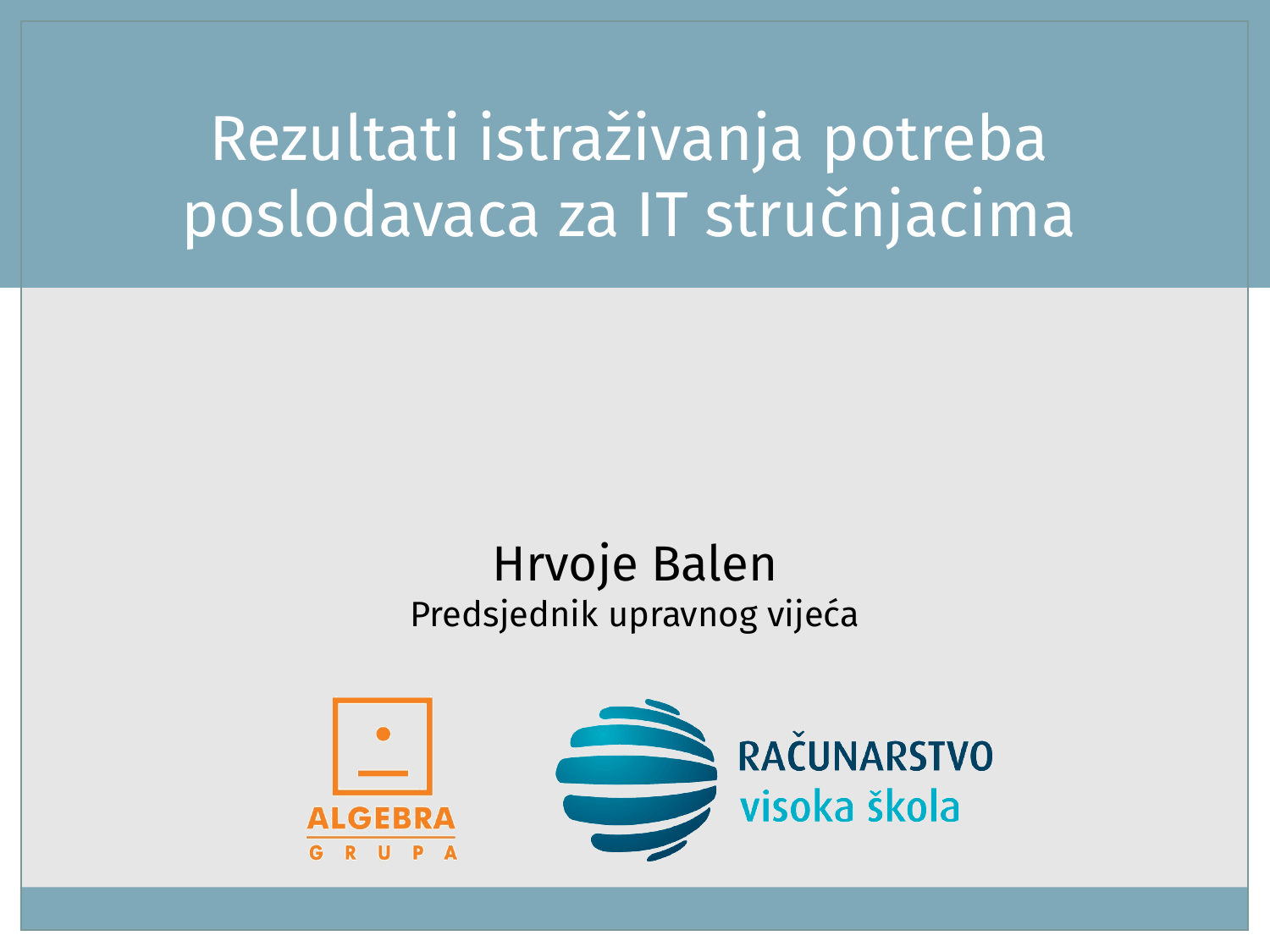

# Rezultati istraživanja potreba poslodavaca za IT stručnjacima
Hrvoje Balen
Predsjednik upravnog vijeća